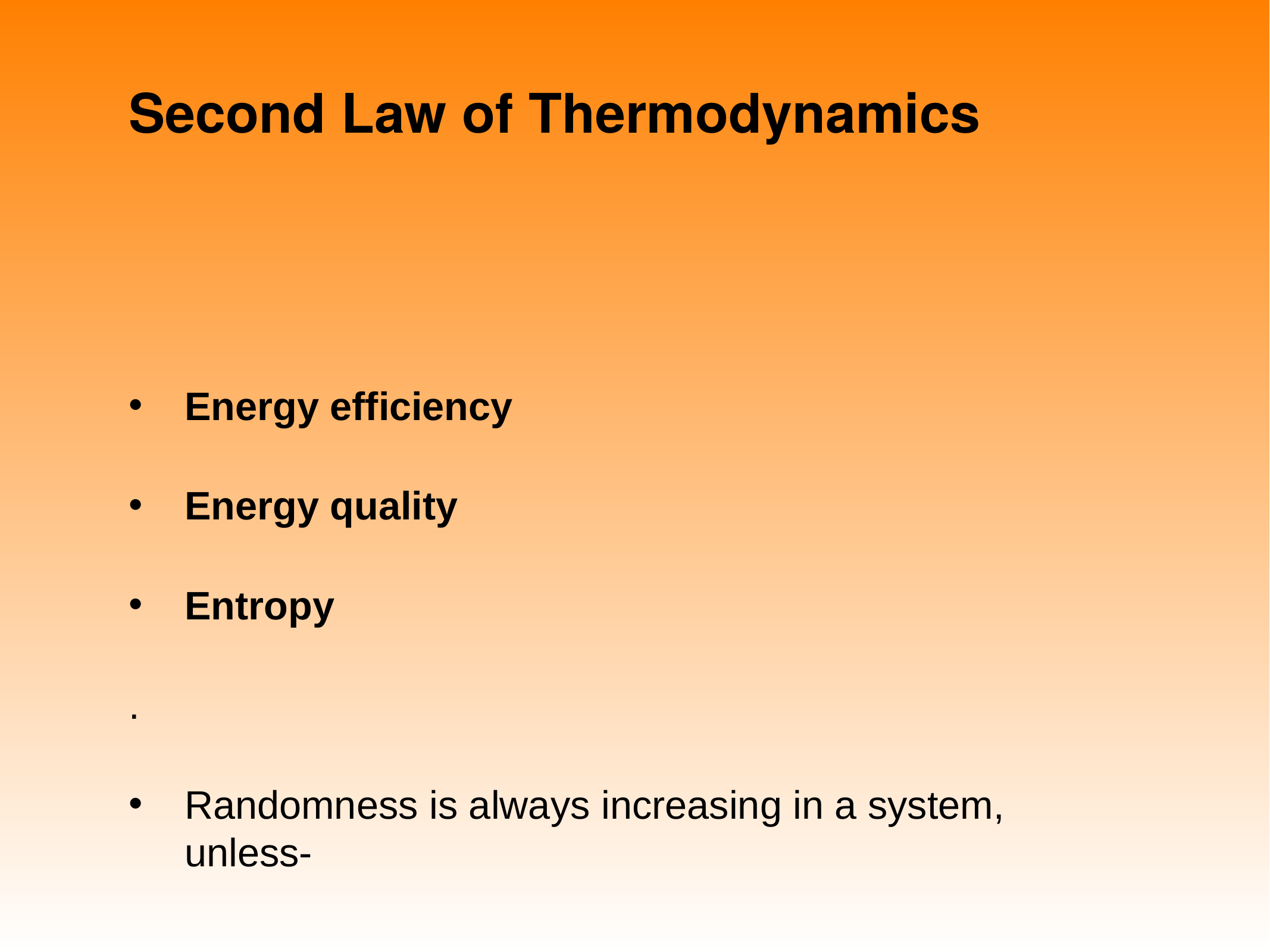

# Second Law of Thermodynamics
Energy efficiency
Energy quality
Entropy
.
Randomness is always increasing in a system, unless-